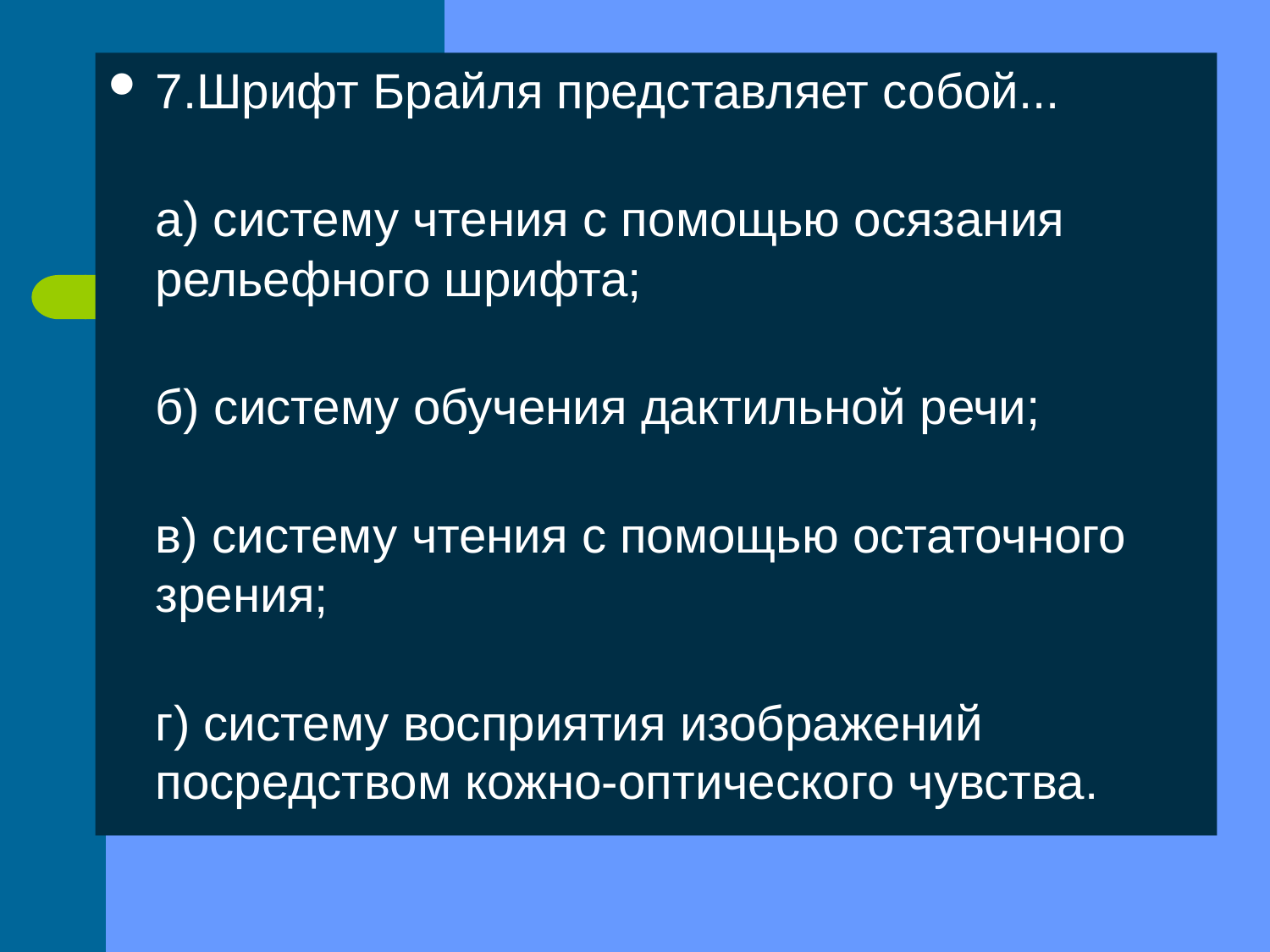

7.Шрифт Брайля представляет собой...
а) систему чтения с помощью осязания рельефного шрифта;
б) систему обучения дактильной речи;
в) систему чтения с помощью остаточного зрения;
г) систему восприятия изображений посредством кожно-оптического чувства.